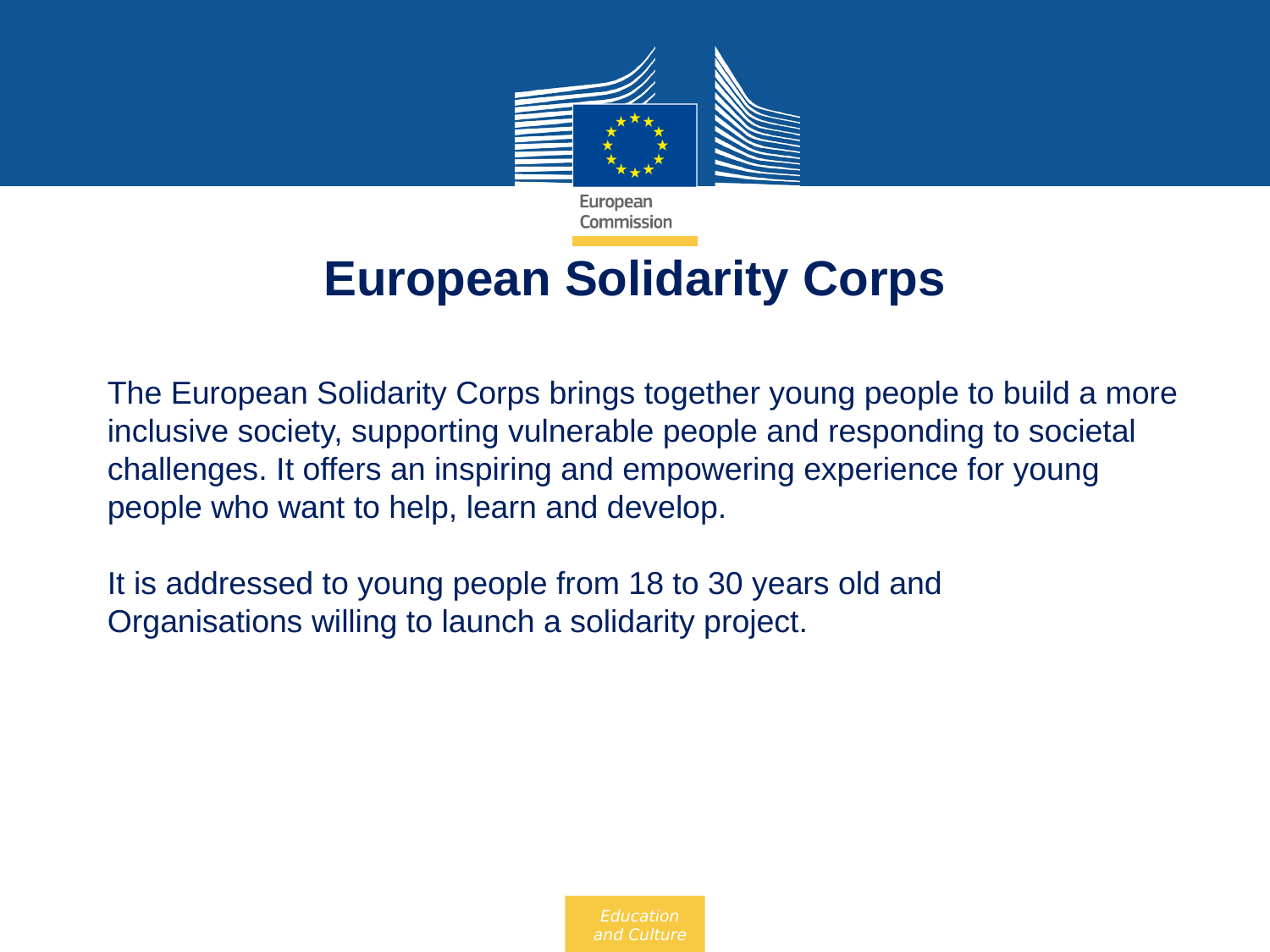

European Solidarity Corps
The European Solidarity Corps brings together young people to build a more inclusive society, supporting vulnerable people and responding to societal challenges. It offers an inspiring and empowering experience for young people who want to help, learn and develop.

It is addressed to young people from 18 to 30 years old and
Organisations willing to launch a solidarity project.